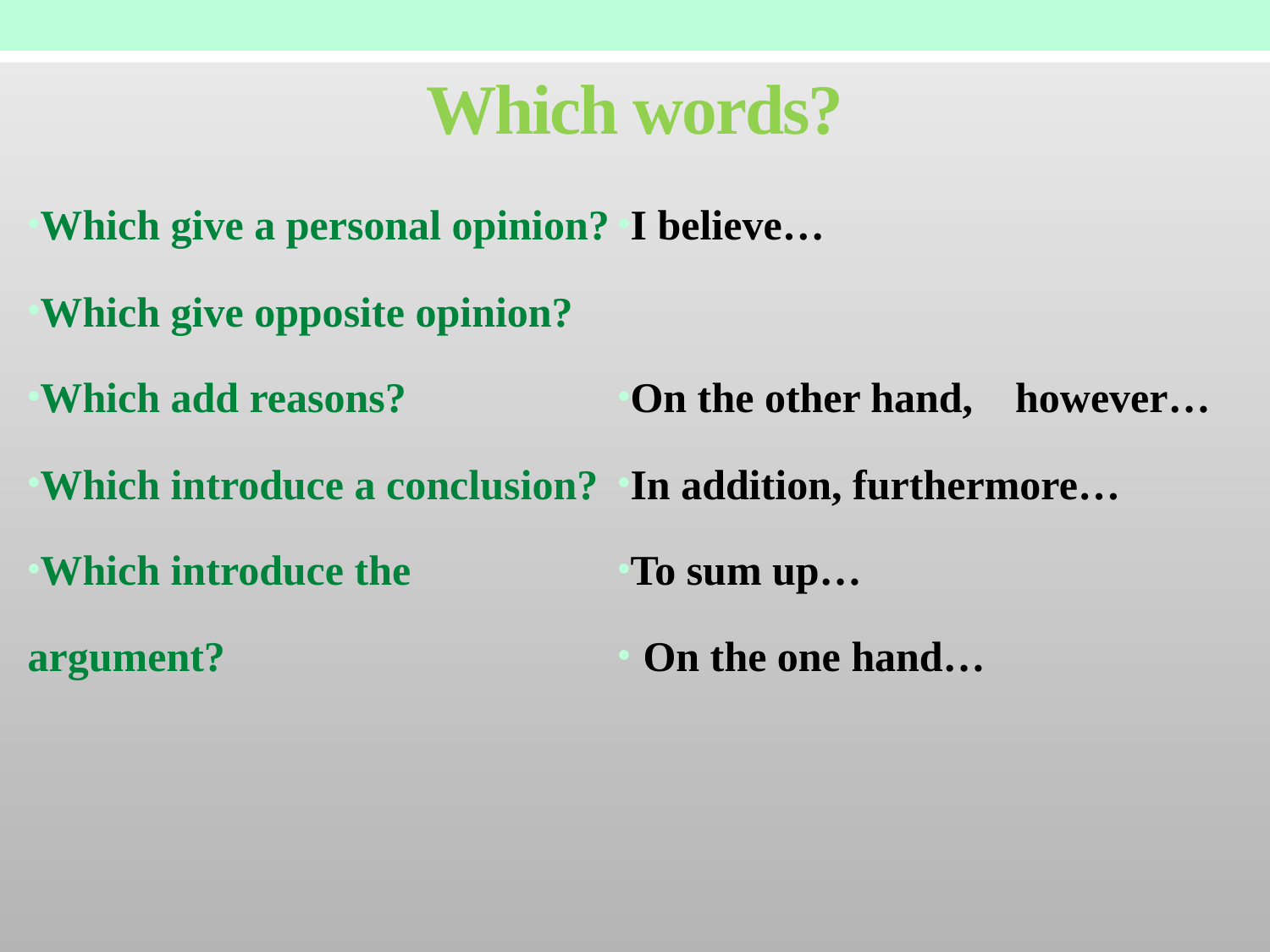

# Which words?
Which give a personal opinion?
Which give opposite opinion?
Which add reasons?
Which introduce a conclusion?
Which introduce the argument?

I believe…

On the other hand,    however…
In addition, furthermore…
To sum up…
On the one hand…